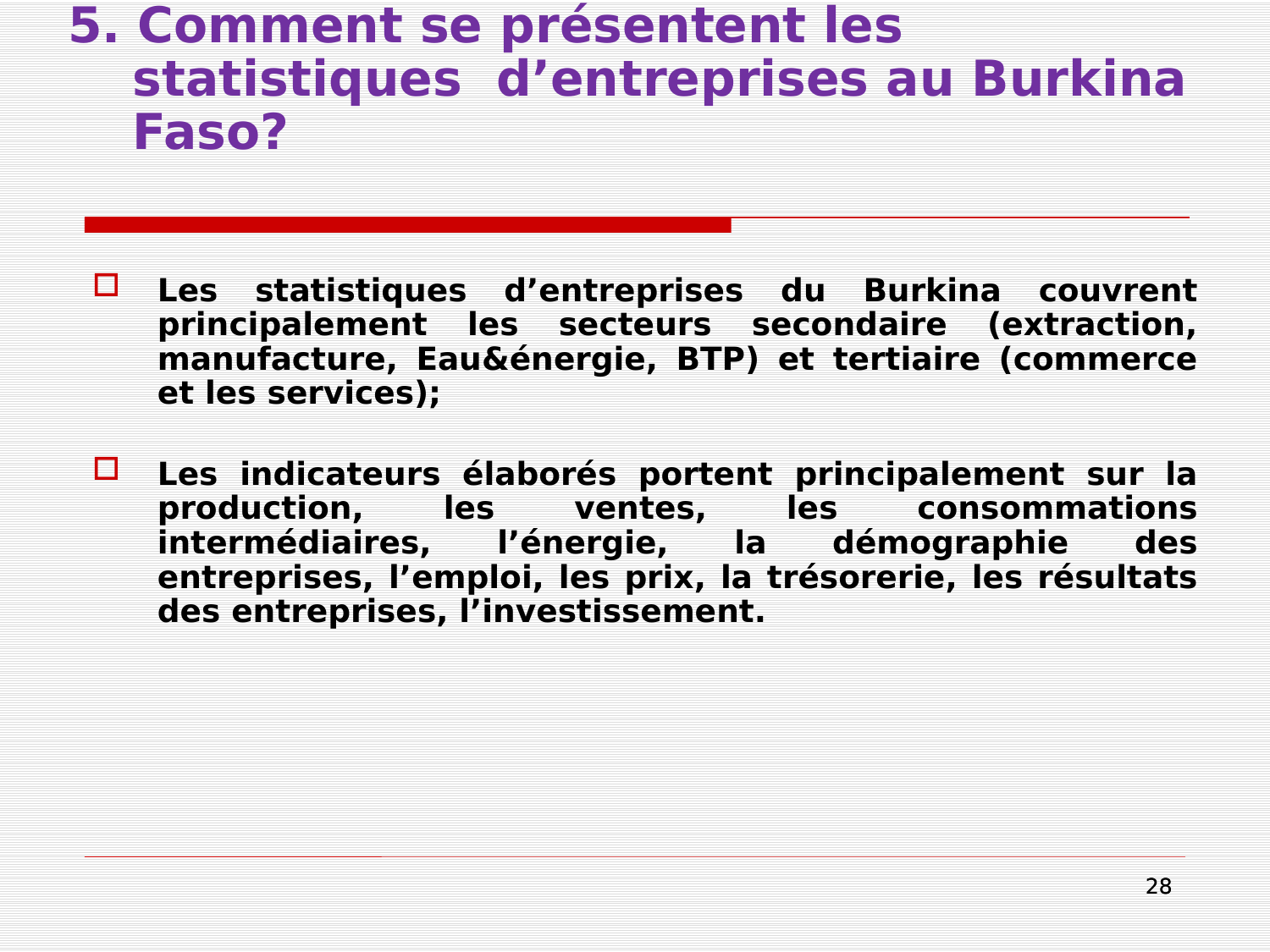

# 5. Comment se présentent les statistiques  d’entreprises au Burkina Faso?
Les statistiques d’entreprises du Burkina couvrent principalement les secteurs secondaire (extraction, manufacture, Eau&énergie, BTP) et tertiaire (commerce et les services);

Les indicateurs élaborés portent principalement sur la production, les ventes, les consommations intermédiaires, l’énergie, la démographie des entreprises, l’emploi, les prix, la trésorerie, les résultats des entreprises, l’investissement.

28
28